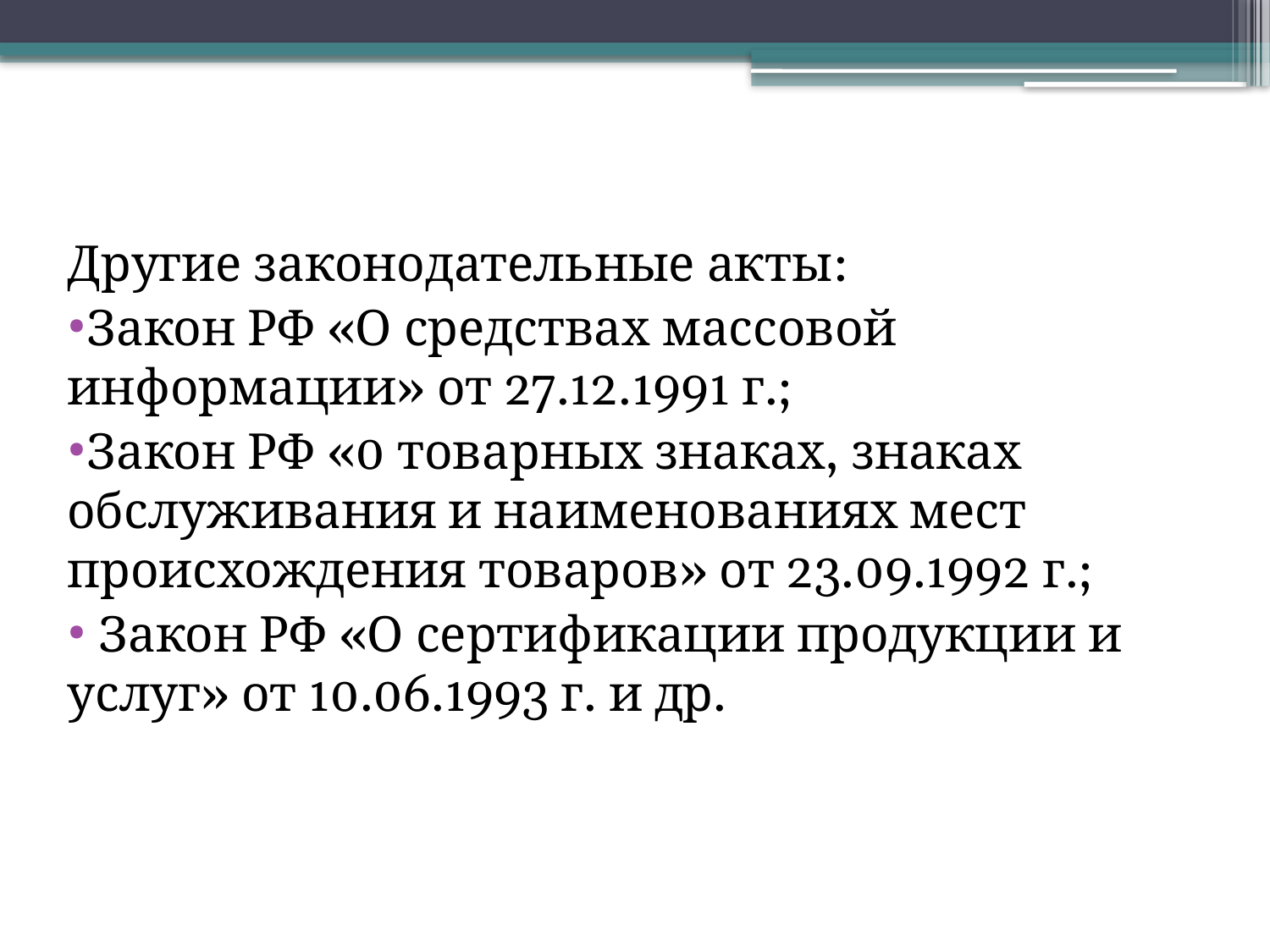

Другие законодательные акты:
Закон РФ «О средствах массовой информации» от 27.12.1991 г.;
Закон РФ «0 товарных знаках, знаках обслуживания и наименованиях мест происхождения товаров» от 23.09.1992 г.;
 Закон РФ «О сертификации продукции и услуг» от 10.06.1993 г. и др.